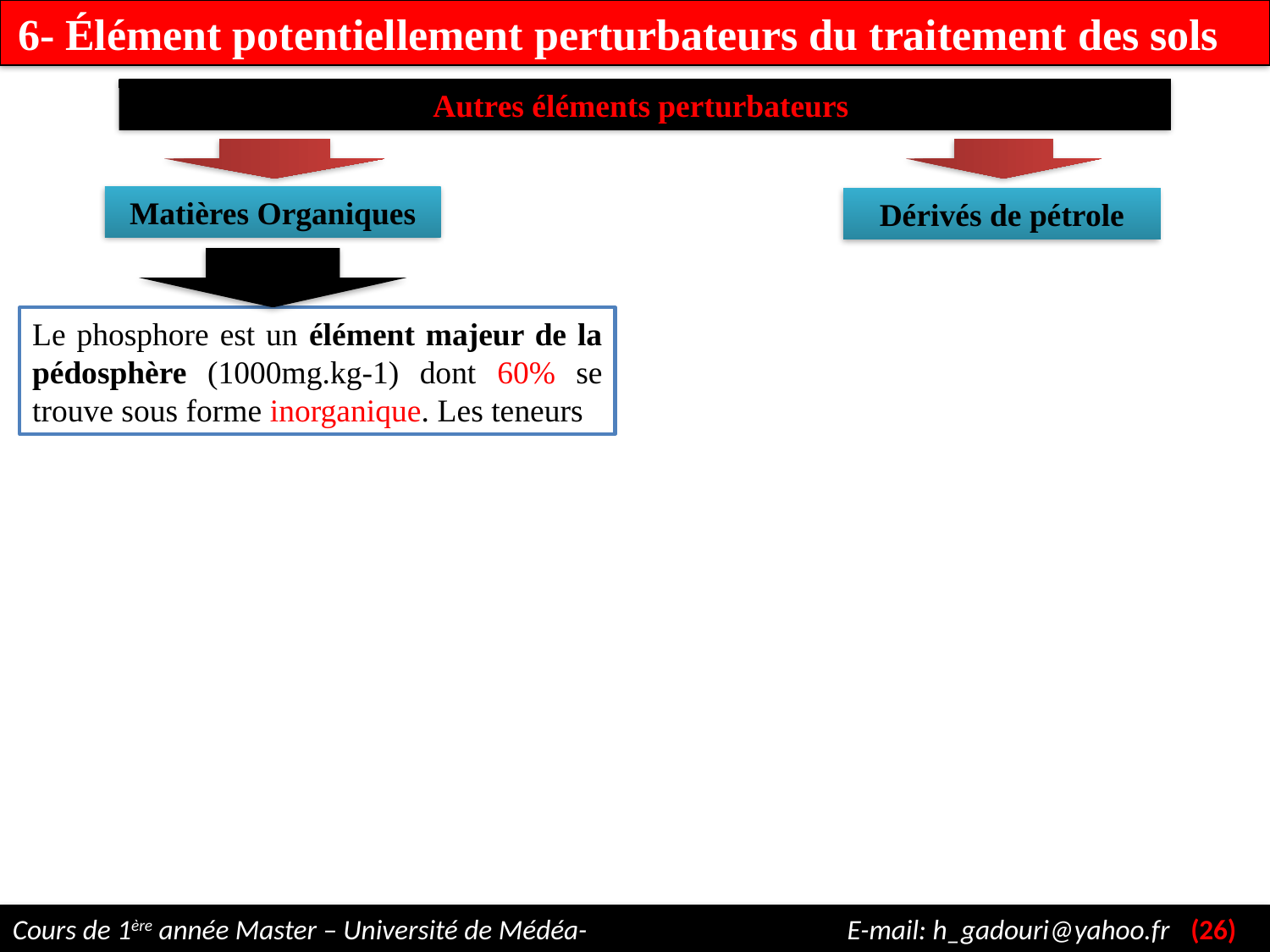

6- Élément potentiellement perturbateurs du traitement des sols
……………………….Autres éléments perturbateurs………………………

Dérivés de pétrole

Matières Organiques

Le phosphore est un élément majeur de la pédosphère (1000mg.kg-1) dont 60% se trouve sous forme inorganique. Les teneurs
Cours de 1ère année Master – Université de Médéa-                                         E-mail: h_gadouri@yahoo.fr   (26)